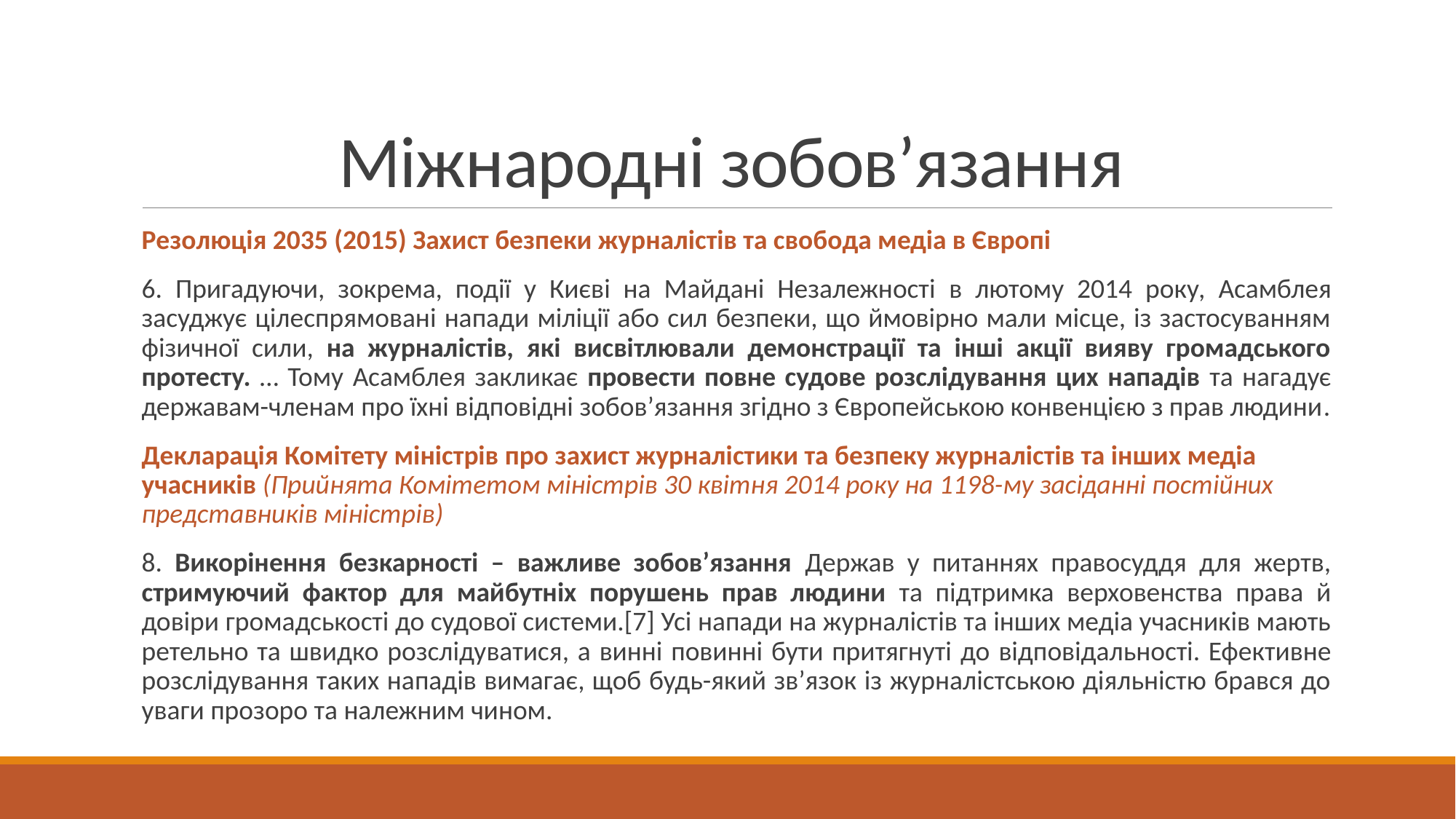

# Міжнародні зобов’язання
Резолюція 2035 (2015) Захист безпеки журналістів та свобода медіа в Європі
6. Пригадуючи, зокрема, події у Києві на Майдані Незалежності в лютому 2014 року, Асамблея засуджує цілеспрямовані напади міліції або сил безпеки, що ймовірно мали місце, із застосуванням фізичної сили, на журналістів, які висвітлювали демонстрації та інші акції вияву громадського протесту. … Тому Асамблея закликає провести повне судове розслідування цих нападів та нагадує державам-членам про їхні відповідні зобов’язання згідно з Європейською конвенцією з прав людини.
Декларація Комітету міністрів про захист журналістики та безпеку журналістів та інших медіа учасників (Прийнята Комітетом міністрів 30 квітня 2014 року на 1198-му засіданні постійних представників міністрів)
8. Викорінення безкарності – важливе зобов’язання Держав у питаннях правосуддя для жертв, стримуючий фактор для майбутніх порушень прав людини та підтримка верховенства права й довіри громадськості до судової системи.[7] Усі напади на журналістів та інших медіа учасників мають ретельно та швидко розслідуватися, а винні повинні бути притягнуті до відповідальності. Ефективне розслідування таких нападів вимагає, щоб будь-який зв’язок із журналістською діяльністю брався до уваги прозоро та належним чином.